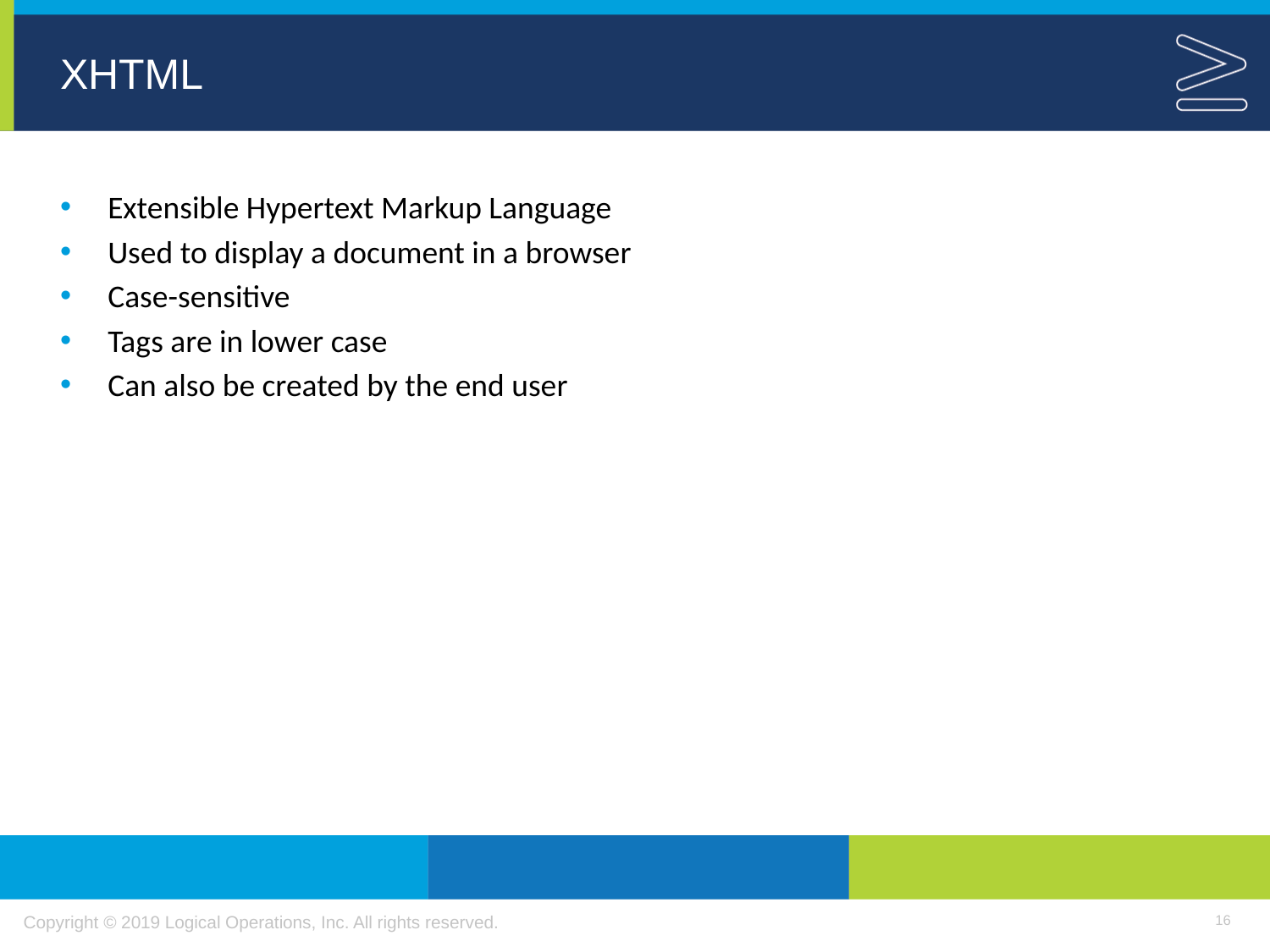

# XHTML
Extensible Hypertext Markup Language
Used to display a document in a browser
Case-sensitive
Tags are in lower case
Can also be created by the end user
16